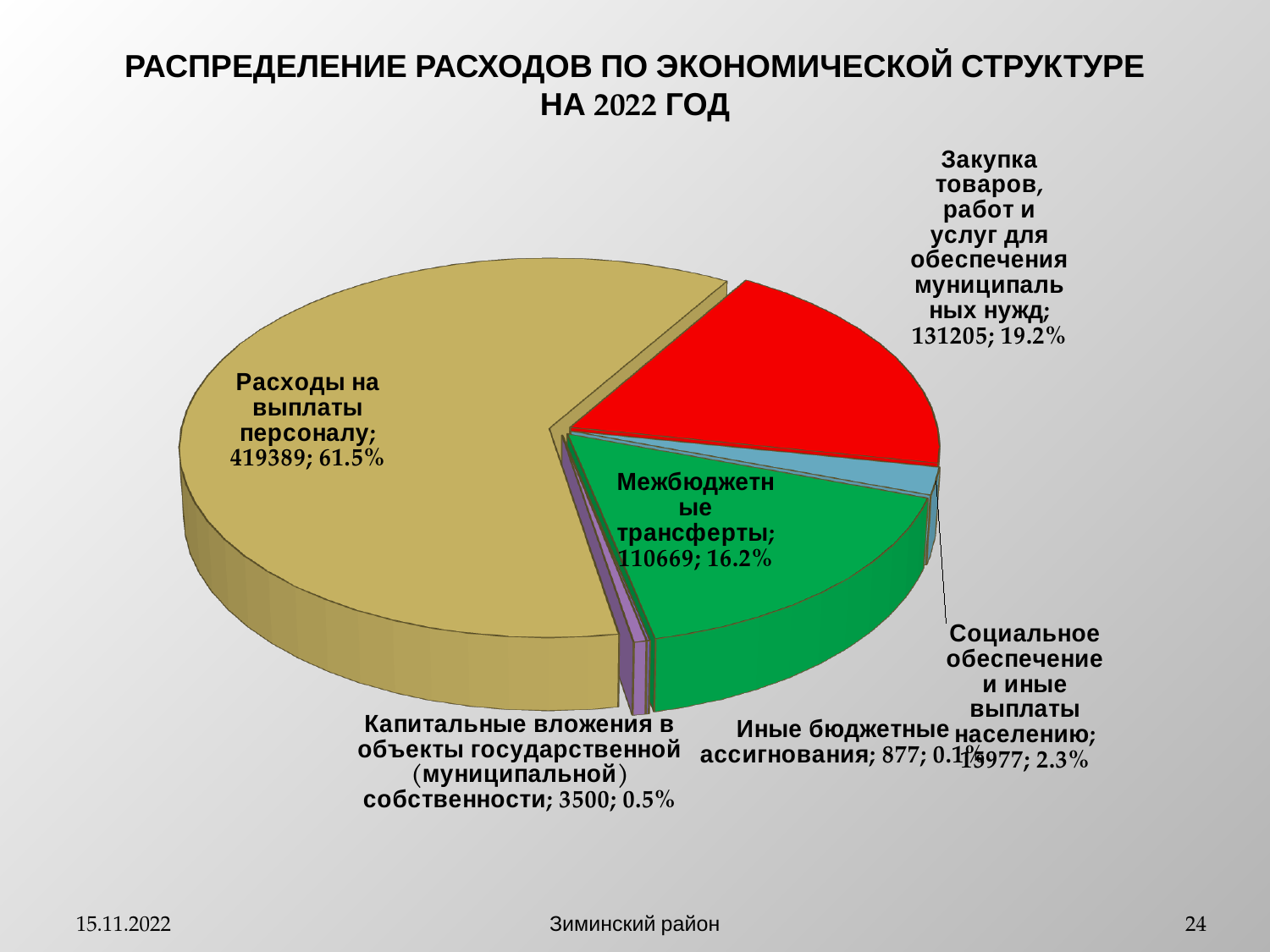

РАСПРЕДЕЛЕНИЕ РАСХОДОВ ПО ЭКОНОМИЧЕСКОЙ СТРУКТУРЕ
НА 2022 ГОД

[unsupported chart]

15.11.2022
Зиминский район
24